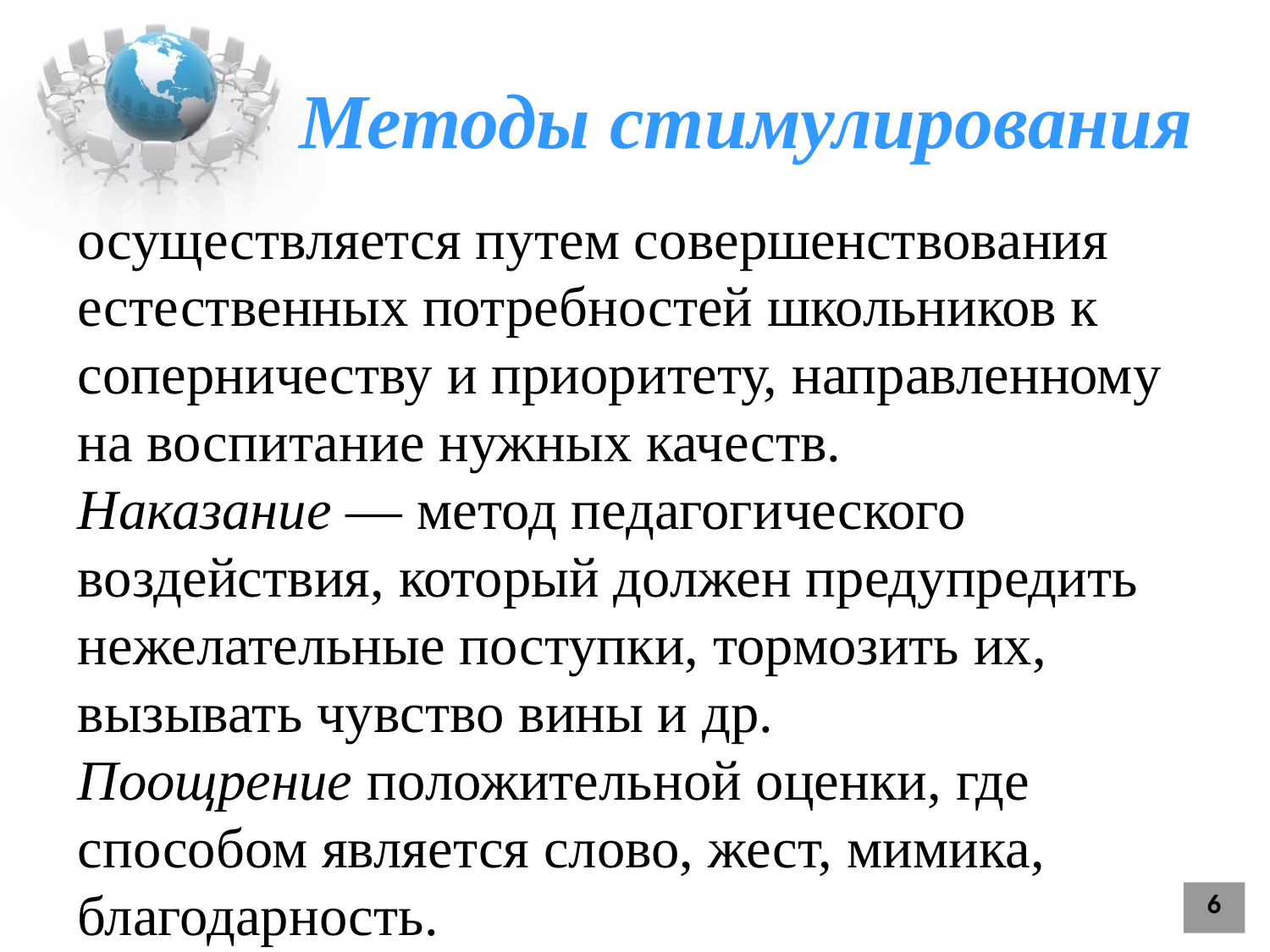

# Методы стимулирования
осуществляется путем совершенствования естественных потребностей школьников к соперничеству и приоритету, направленному на воспитание нужных качеств.
Наказание — метод педагогического воздействия, который должен предупредить нежелательные поступки, тормозить их, вызывать чувство вины и др.
Поощрение положительной оценки, где способом является слово, жест, мимика, благодарность.
6